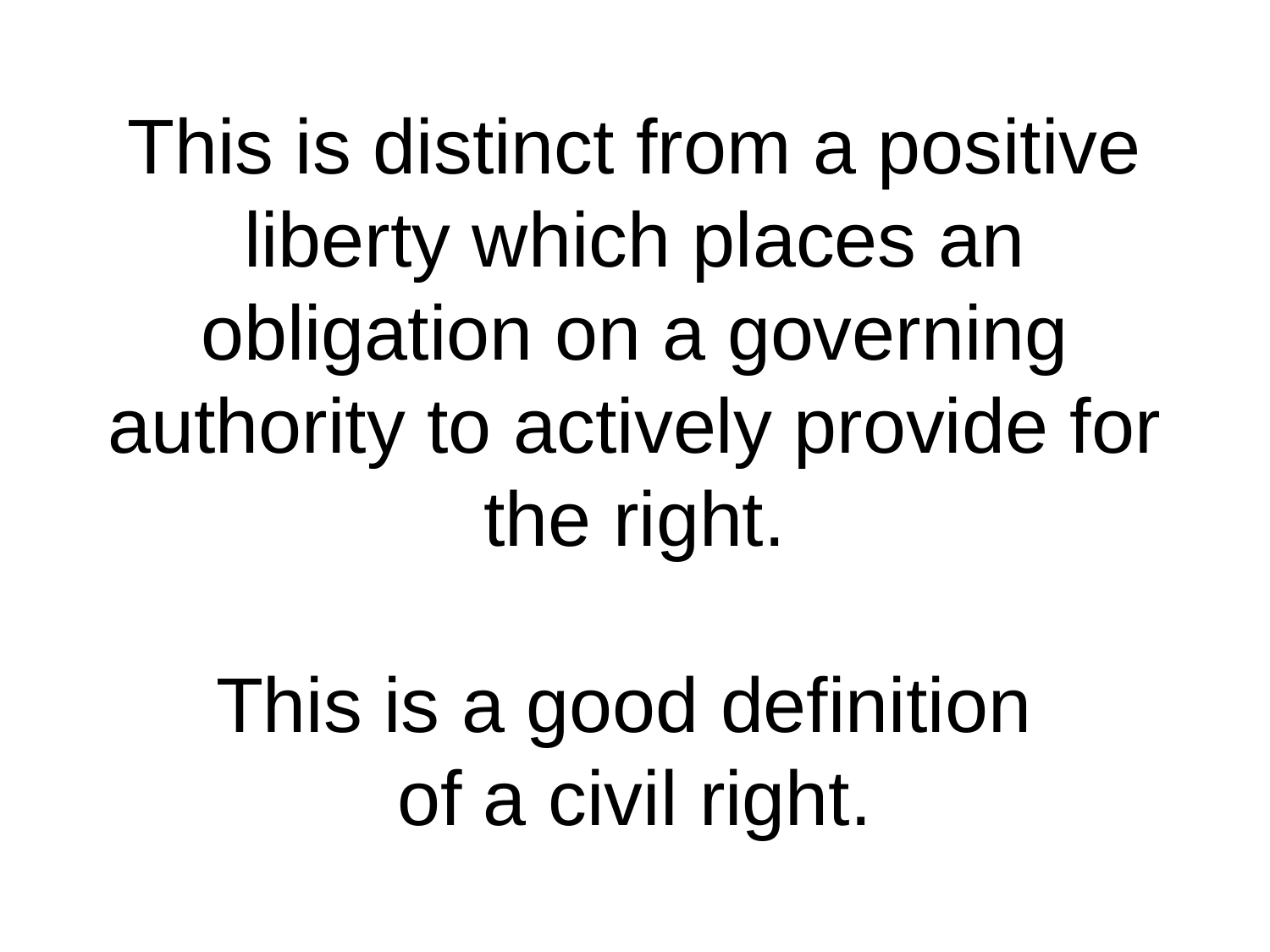

# This is distinct from a positive liberty which places an obligation on a governing authority to actively provide for the right. This is a good definition of a civil right.